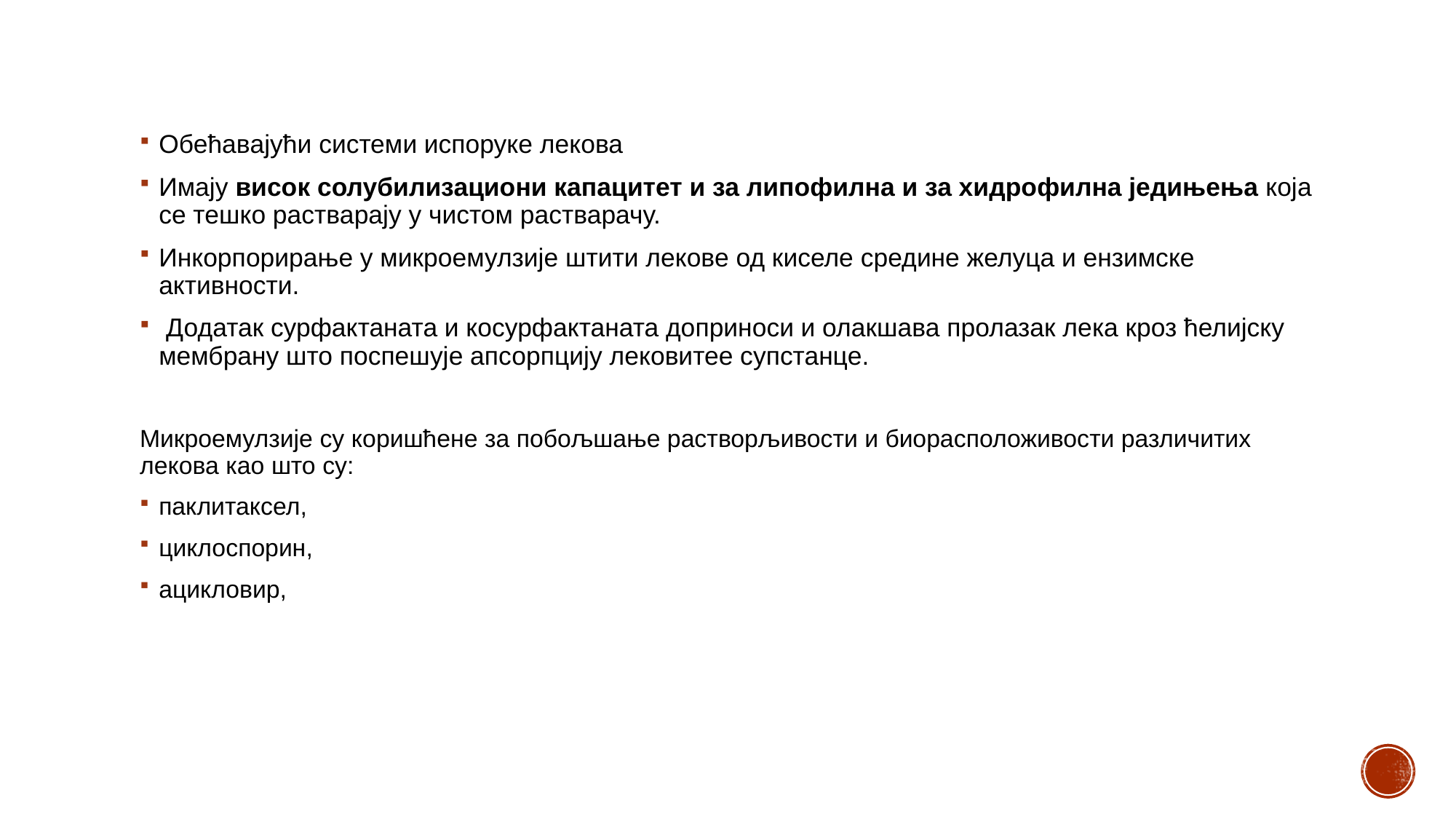

Обећавајући системи испоруке лекова
Имају висок солубилизациони капацитет и за липофилна и за хидрофилна једињења која се тешко растварају у чистом растварачу.
Инкорпорирање у микроемулзије штити лекове од киселе средине желуца и ензимске активности.
 Додатак сурфактаната и косурфактаната доприноси и олакшава пролазак лека кроз ћелијску мембрану што поспешује апсорпцију лековитее супстанце.

Микроемулзије су коришћене за побољшање растворљивости и биорасположивости различитих лекова као што су:
паклитаксел,
циклоспорин,
ацикловир,